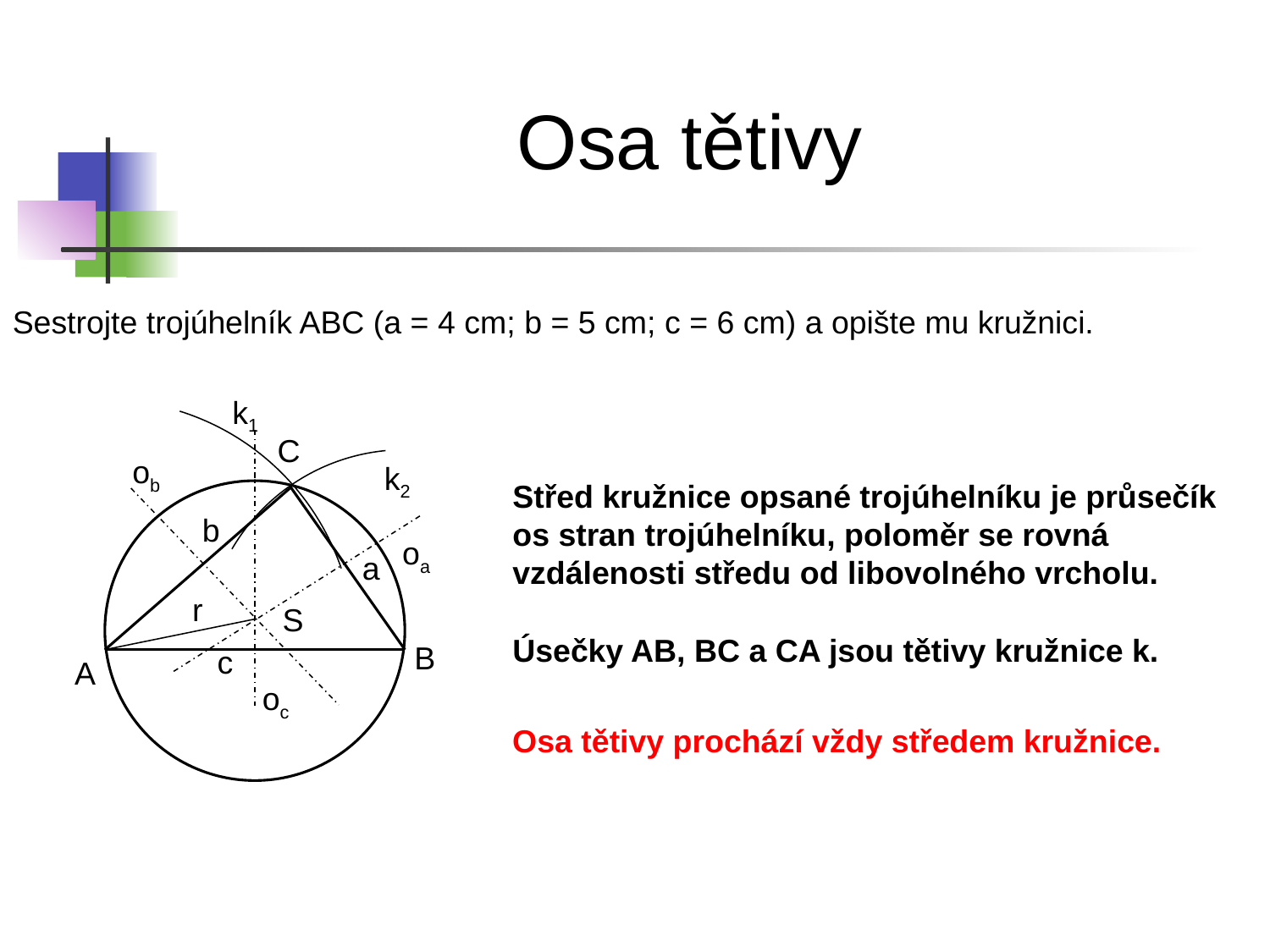

Osa tětivy
Sestrojte trojúhelník ABC (a = 4 cm; b = 5 cm; c = 6 cm) a opište mu kružnici.
k1

C
ob

k2
Střed kružnice opsané trojúhelníku je průsečík os stran trojúhelníku, poloměr se rovná vzdálenosti středu od libovolného vrcholu.

b
oa
a
r
S
Úsečky AB, BC a CA jsou tětivy kružnice k.
B
c
A
oc
Osa tětivy prochází vždy středem kružnice.